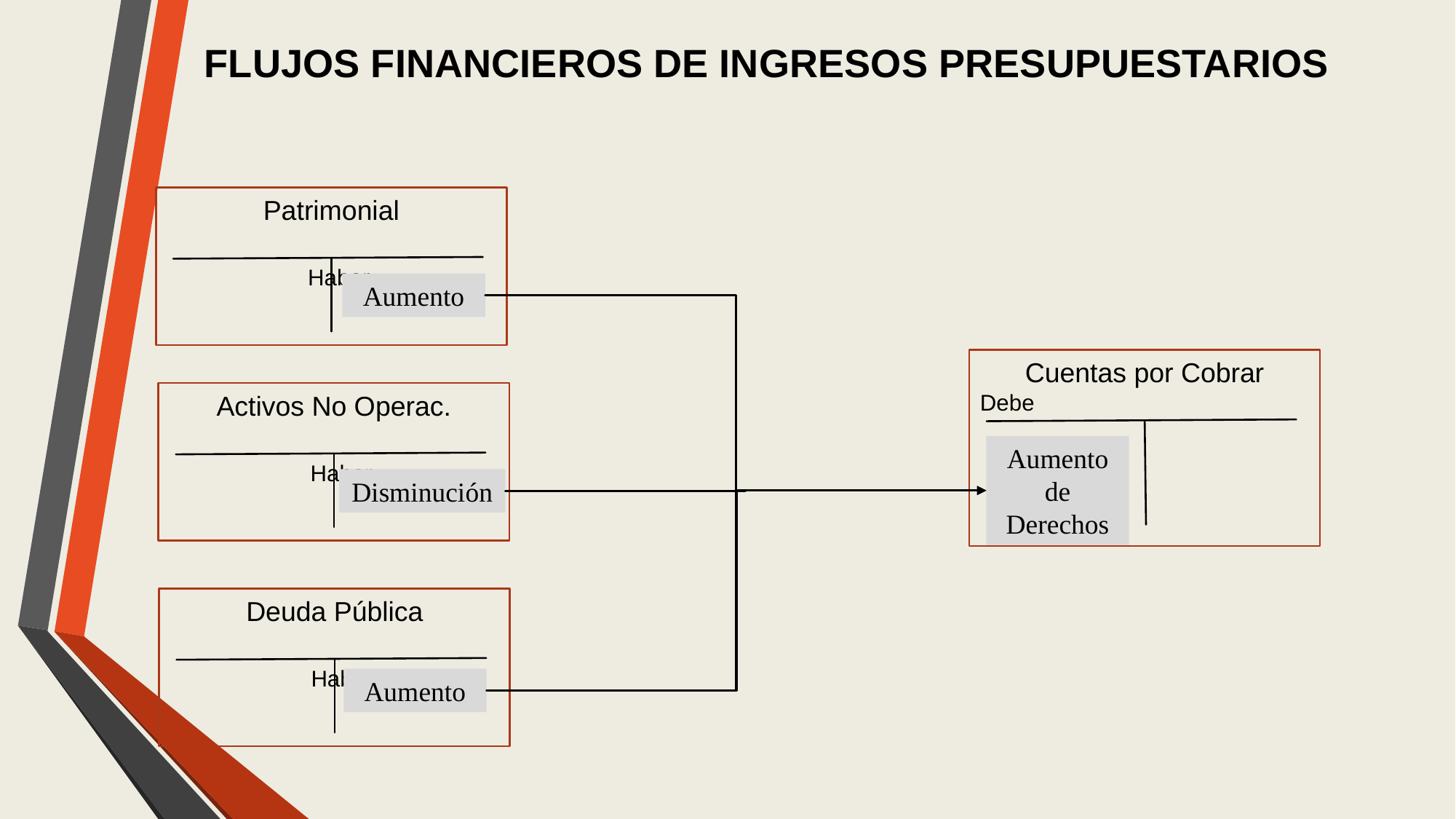

FLUJOS FINANCIEROS DE INGRESOS PRESUPUESTARIOS
Patrimonial
                                              Haber
Aumento
Cuentas por Cobrar
Debe
Activos No Operac.
                                              Haber
Aumento
de
Derechos
Disminución
Deuda Pública
                                              Haber
Aumento